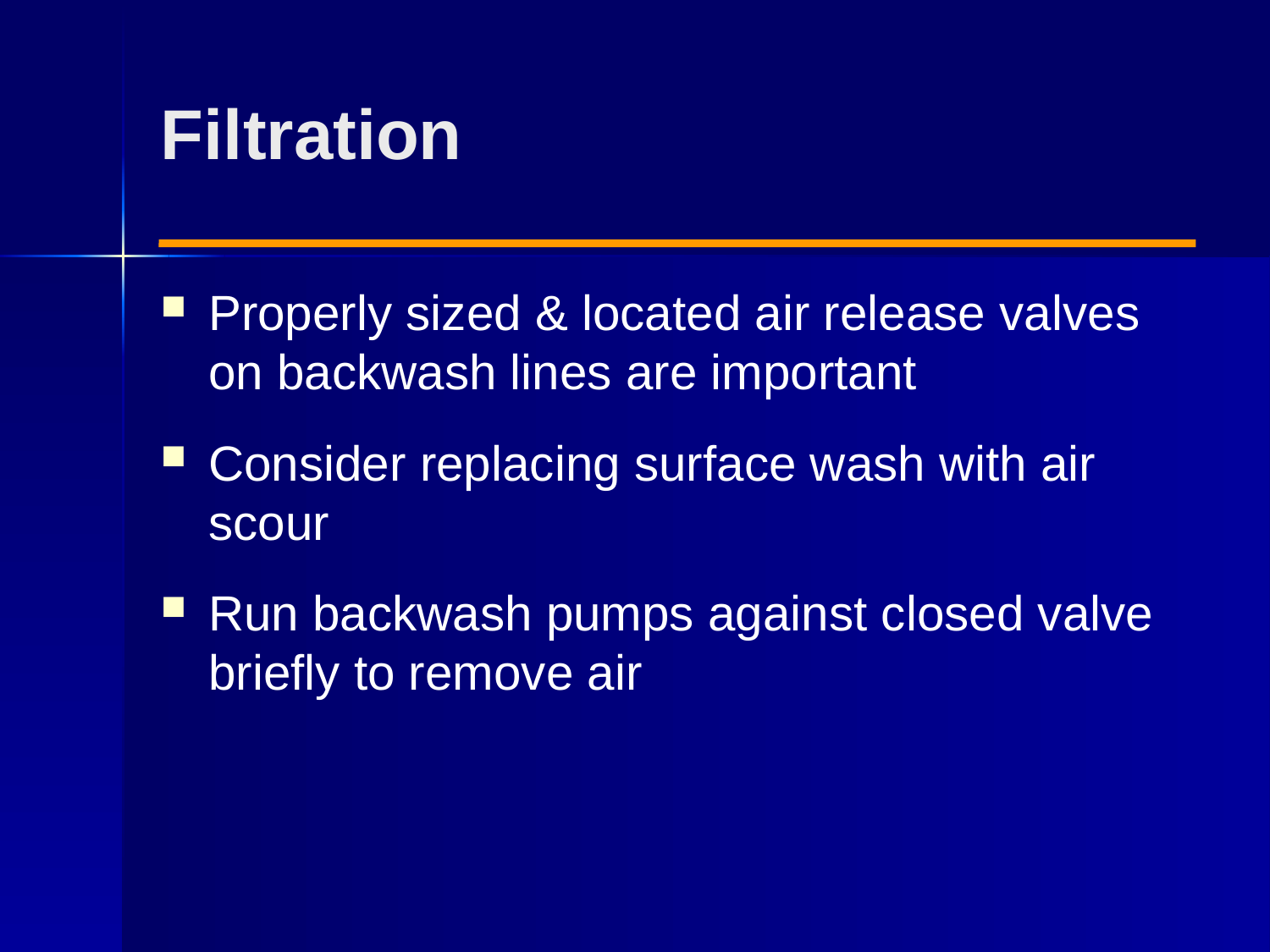

# Filtration
Properly sized & located air release valves on backwash lines are important
Consider replacing surface wash with air scour
Run backwash pumps against closed valve briefly to remove air